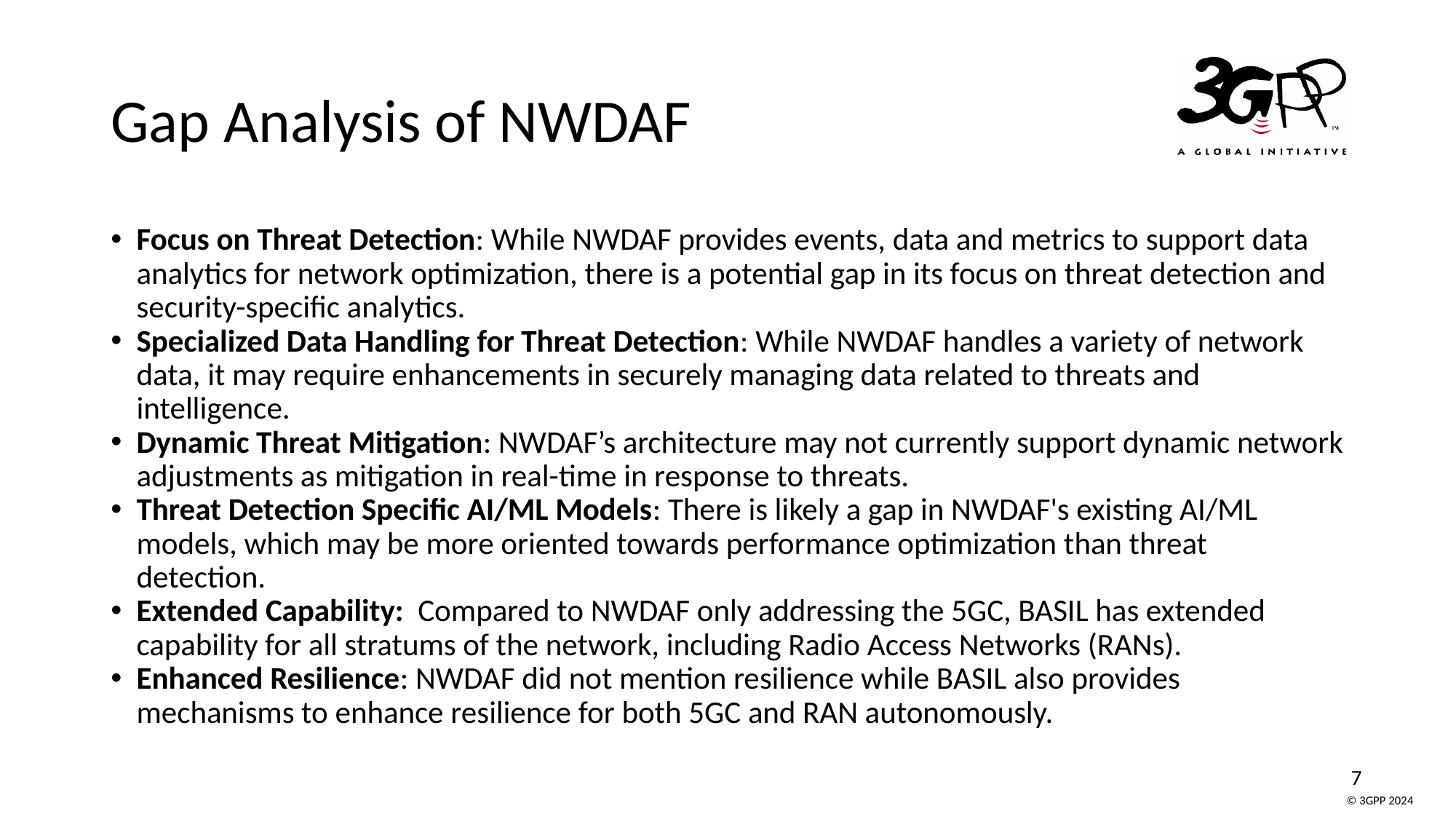

# Gap Analysis of NWDAF
Focus on Threat Detection: While NWDAF provides events, data and metrics to support data analytics for network optimization, there is a potential gap in its focus on threat detection and security-specific analytics.
Specialized Data Handling for Threat Detection: While NWDAF handles a variety of network data, it may require enhancements in securely managing data related to threats and intelligence.
Dynamic Threat Mitigation: NWDAF’s architecture may not currently support dynamic network adjustments as mitigation in real-time in response to threats.
Threat Detection Specific AI/ML Models: There is likely a gap in NWDAF's existing AI/ML models, which may be more oriented towards performance optimization than threat detection.
Extended Capability:  Compared to NWDAF only addressing the 5GC, BASIL has extended capability for all stratums of the network, including Radio Access Networks (RANs).
Enhanced Resilience: NWDAF did not mention resilience while BASIL also provides mechanisms to enhance resilience for both 5GC and RAN autonomously.